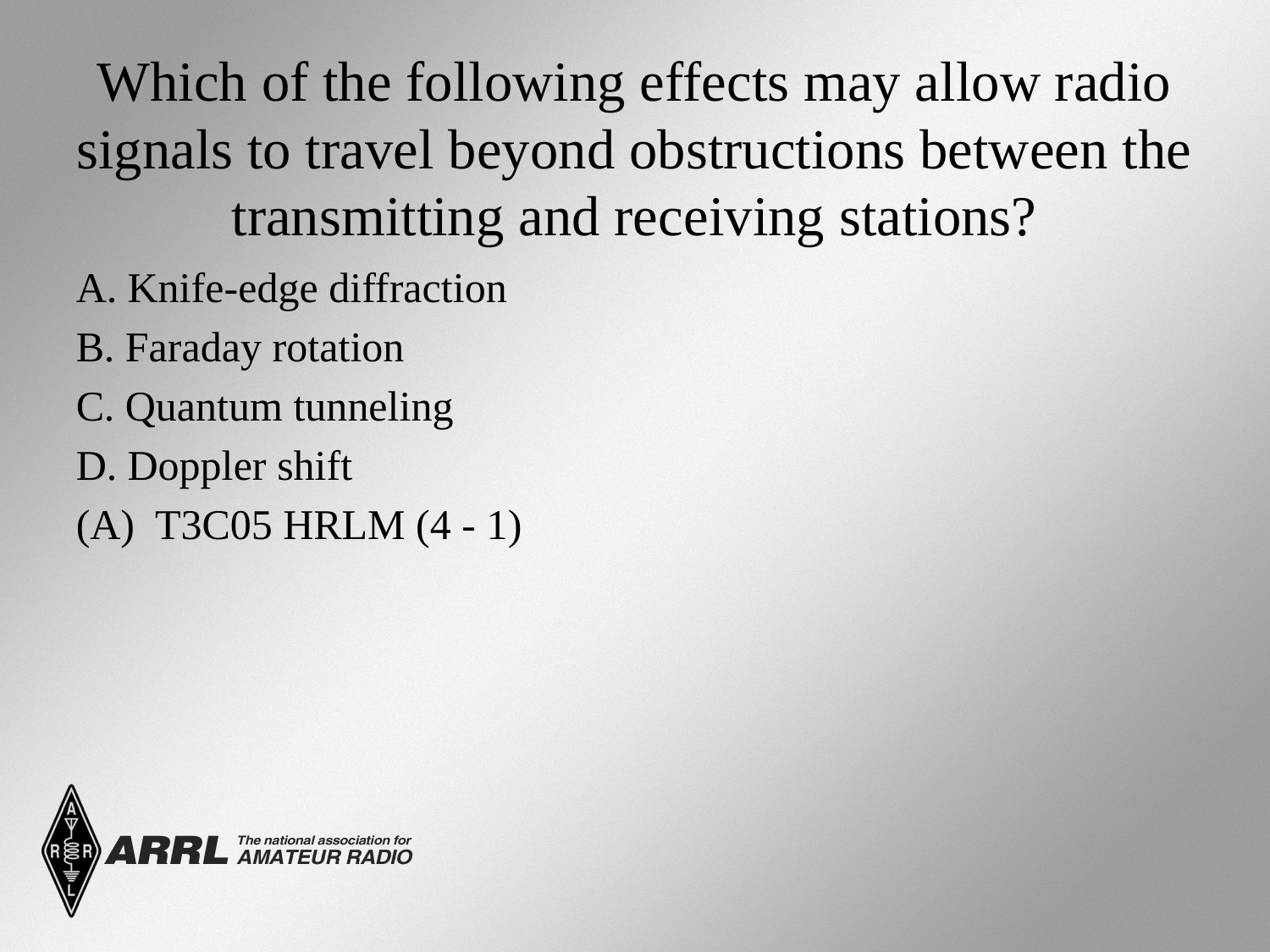

# Which of the following effects may allow radio signals to travel beyond obstructions between the transmitting and receiving stations?
A. Knife-edge diffraction
B. Faraday rotation
C. Quantum tunneling
D. Doppler shift
(A)  T3C05 HRLM (4 - 1)